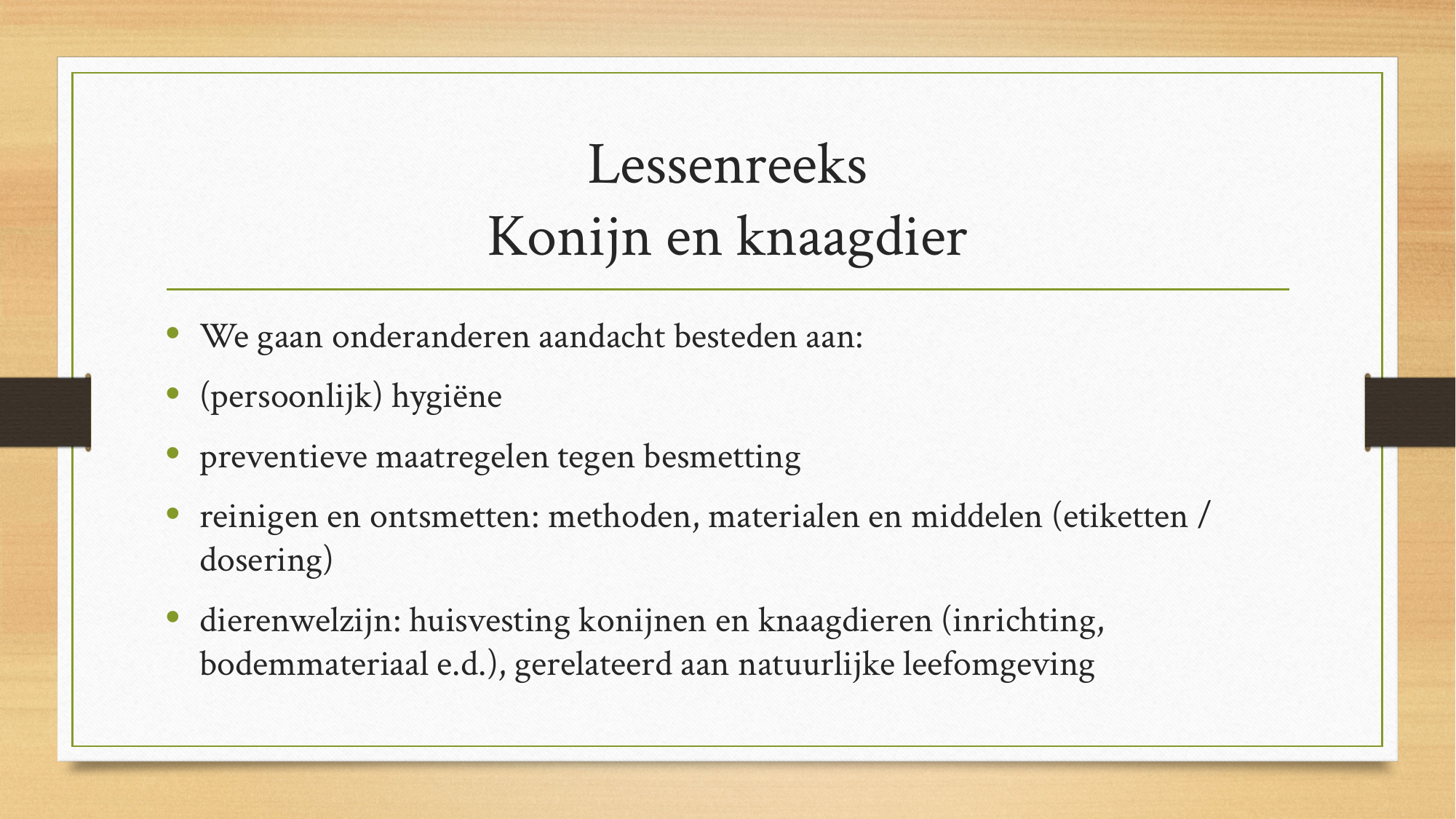

# Lessenreeks Konijn en knaagdier
We gaan onderanderen aandacht besteden aan:
(persoonlijk) hygiëne
preventieve maatregelen tegen besmetting
reinigen en ontsmetten: methoden, materialen en middelen (etiketten / dosering)
dierenwelzijn: huisvesting konijnen en knaagdieren (inrichting, bodemmateriaal e.d.), gerelateerd aan natuurlijke leefomgeving